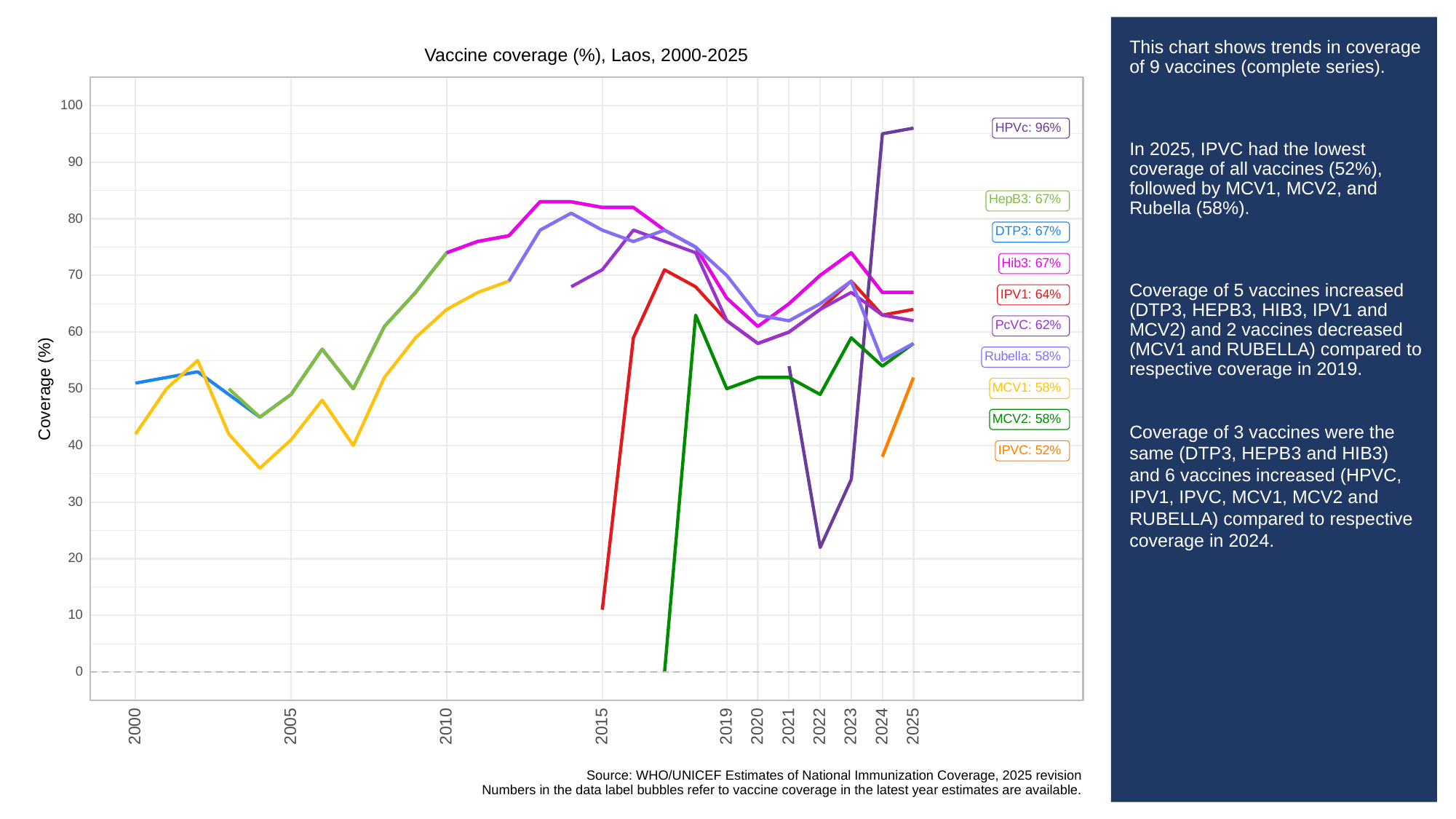

# This chart shows trends in coverage of 9 vaccines (complete series).

In 2025, IPVC had the lowest coverage of all vaccines (52%), followed by MCV1, MCV2, and Rubella (58%).

Coverage of 5 vaccines increased (DTP3, HEPB3, HIB3, IPV1 and MCV2) and 2 vaccines decreased (MCV1 and RUBELLA) compared to respective coverage in 2019.

Coverage of 3 vaccines were the same (DTP3, HEPB3 and HIB3) and 6 vaccines increased (HPVC, IPV1, IPVC, MCV1, MCV2 and RUBELLA) compared to respective coverage in 2024.

Vaccine coverage (%), Laos, 2000-2025

100

HPVc: 96%

90

HepB3: 67%

80

DTP3: 67%

Hib3: 67%

70

IPV1: 64%

PcVC: 62%

60

Rubella: 58%

Coverage (%)
MCV1: 58%
50

MCV2: 58%

40

IPVC: 52%

30

20

10

0

2023
2000
2005
2010
2015
2019
2020
2021
2022
2024
2025
Source: WHO/UNICEF Estimates of National Immunization Coverage, 2025 revision
Numbers in the data label bubbles refer to vaccine coverage in the latest year estimates are available.